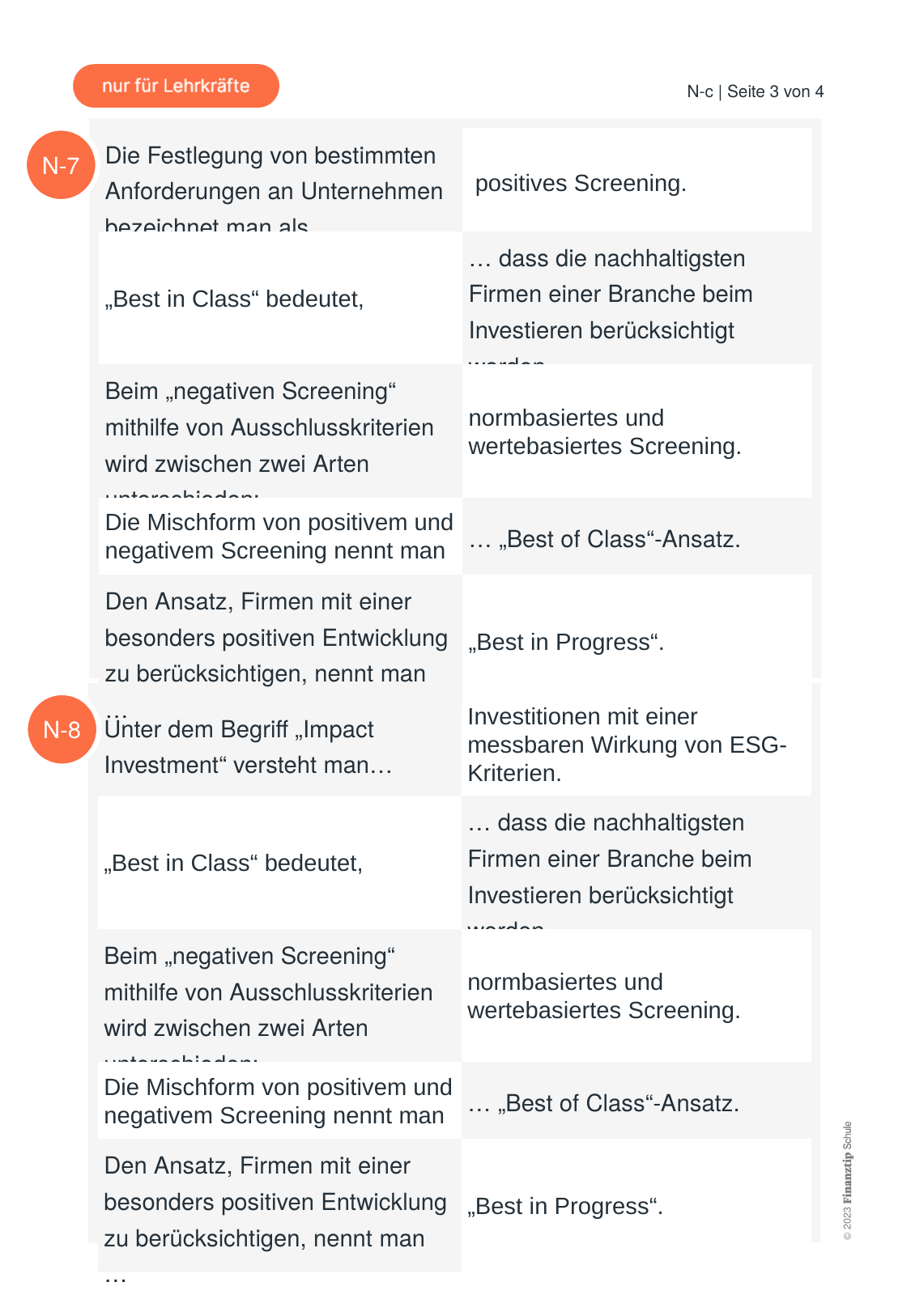

| Die Festlegung von bestimmten Anforderungen an Unternehmen bezeichnet man als … | positives Screening. |
| --- | --- |
| „Best in Class“ bedeutet, | … dass die nachhaltigsten Firmen einer Branche beim Investieren berücksichtigt werden. |
| Beim „negativen Screening“ mithilfe von Ausschlusskriterien wird zwischen zwei Arten unterschieden: … | normbasiertes und wertebasiertes Screening. |
| Die Mischform von positivem und negativem Screening nennt man | … „Best of Class“-Ansatz. |
| Den Ansatz, Firmen mit einer besonders positiven Entwicklung zu berücksichtigen, nennt man … | „Best in Progress“. |
N-7

| Unter dem Begriff „Impact Investment“ versteht man… | Investitionen mit einer messbaren Wirkung von ESG-Kriterien. |
| --- | --- |
| „Best in Class“ bedeutet, | … dass die nachhaltigsten Firmen einer Branche beim Investieren berücksichtigt werden. |
| Beim „negativen Screening“ mithilfe von Ausschlusskriterien wird zwischen zwei Arten unterschieden: … | normbasiertes und wertebasiertes Screening. |
| Die Mischform von positivem und negativem Screening nennt man | … „Best of Class“-Ansatz. |
| Den Ansatz, Firmen mit einer besonders positiven Entwicklung zu berücksichtigen, nennt man … | „Best in Progress“. |
N-8